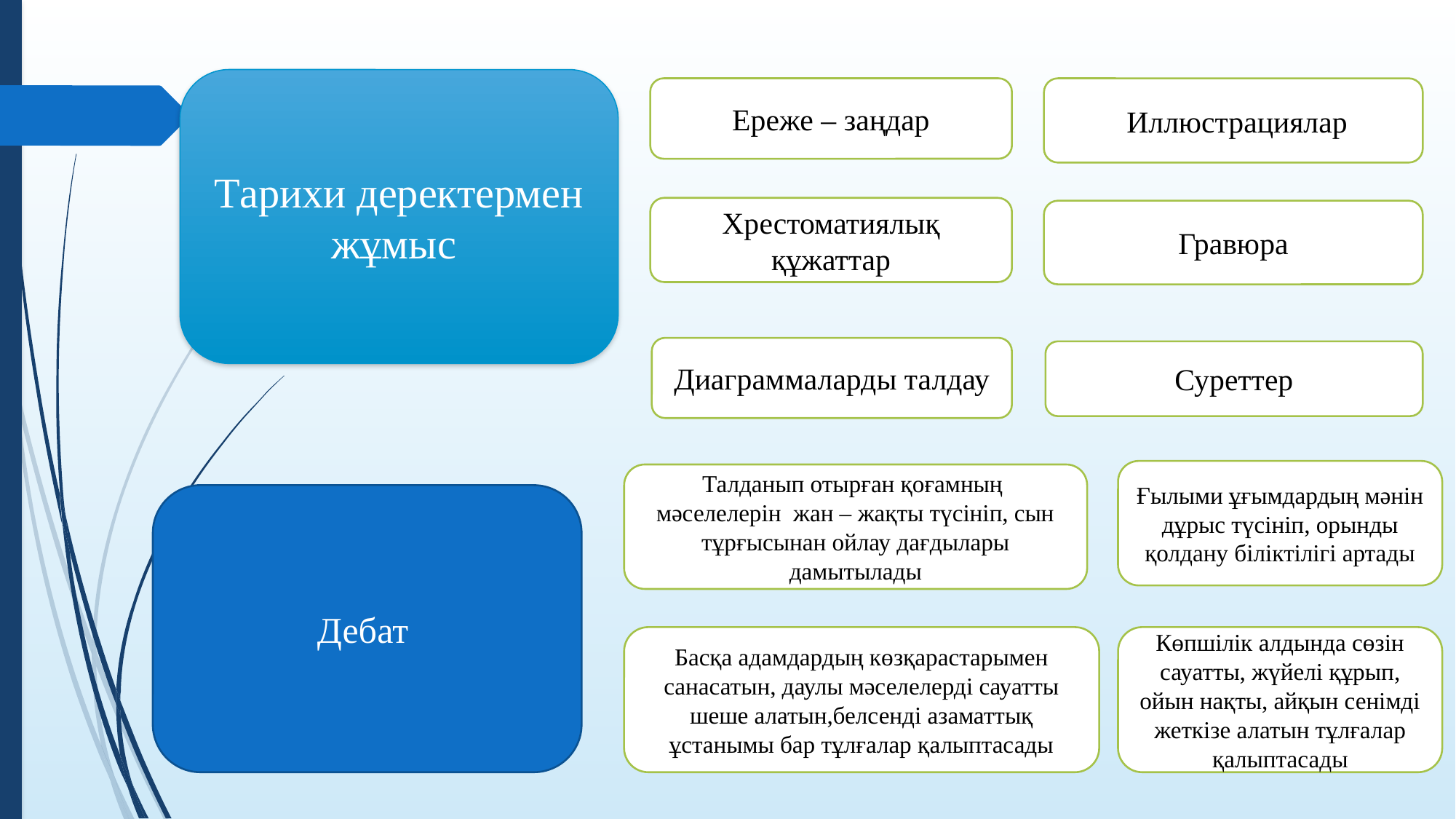

Тарихи деректермен жұмыс
Ереже – заңдар
  Иллюстрациялар
Хрестоматиялық құжаттар
Гравюра
Диаграммаларды талдау
Суреттер
Ғылыми ұғымдардың мәнін дұрыс түсініп, орынды қолдану біліктілігі артады
Талданып отырған қоғамның  мәселелерін  жан – жақты түсініп, сын тұрғысынан ойлау дағдылары дамытылады
Дебат
Басқа адамдардың көзқарастарымен санасатын, даулы мәселелерді сауатты шеше алатын,белсенді азаматтық ұстанымы бар тұлғалар қалыптасады
Көпшілік алдында сөзін сауатты, жүйелі құрып, ойын нақты, айқын сенімді жеткізе алатын тұлғалар қалыптасады